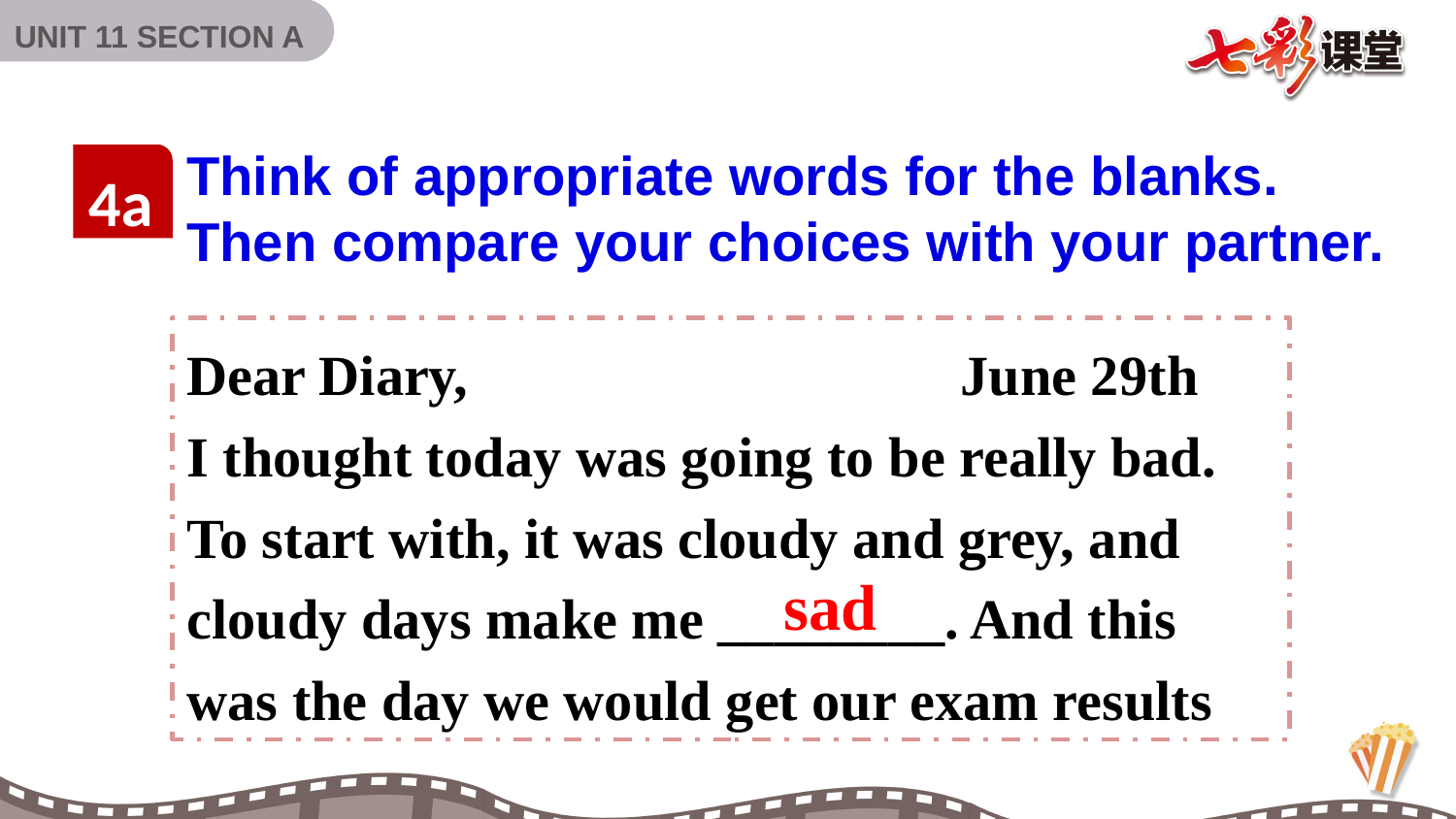

Think of appropriate words for the blanks. Then compare your choices with your partner.
4a
Dear Diary,                                   June 29th
I thought today was going to be really bad. To start with, it was cloudy and grey, and cloudy days make me ________. And this was the day we would get our exam results
sad